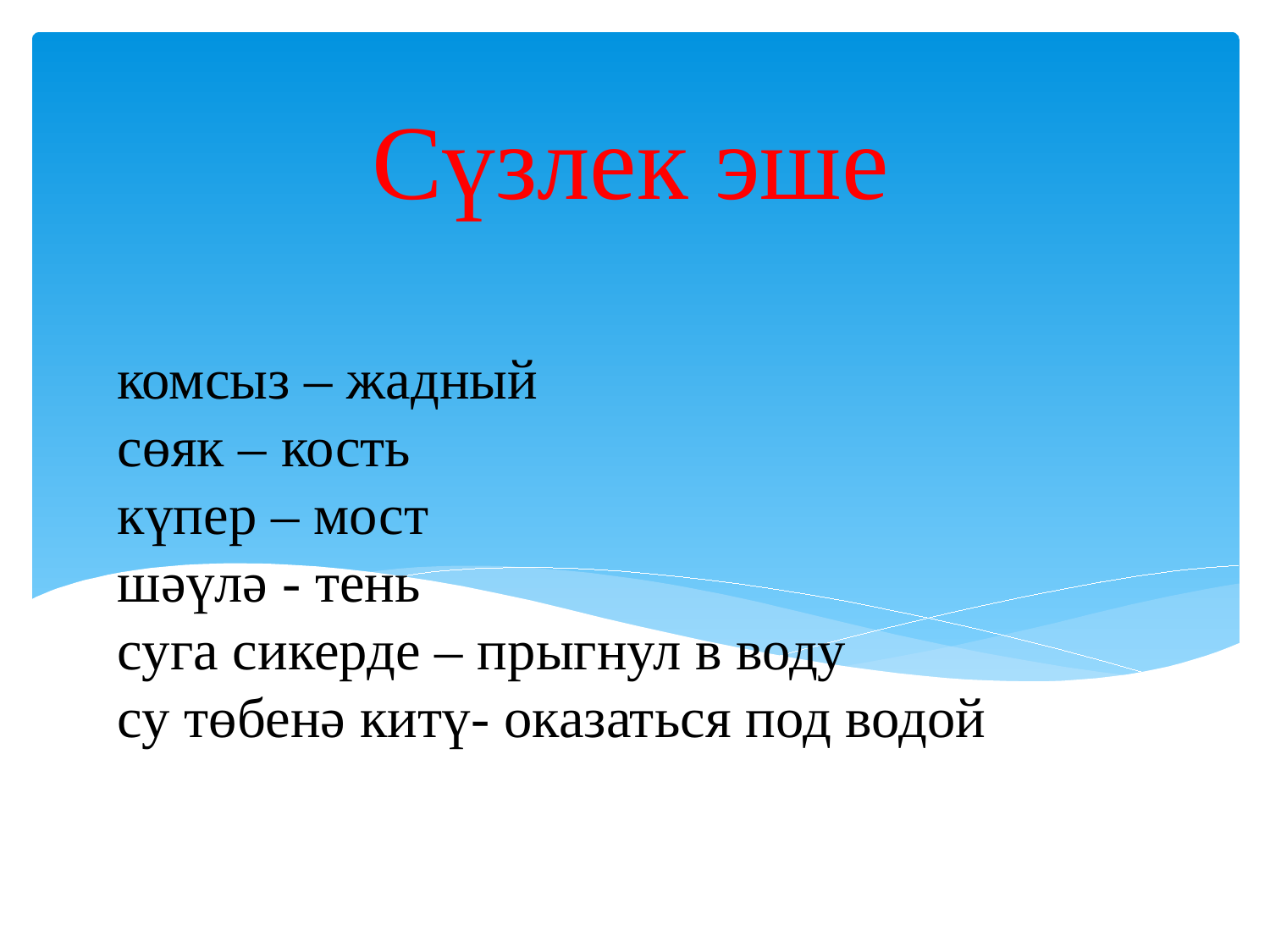

Сүзлек эше
# комсыз – жадный сөяк – кость күпер – мост шәүлә - тень суга сикерде – прыгнул в воду су төбенә китү- оказаться под водой